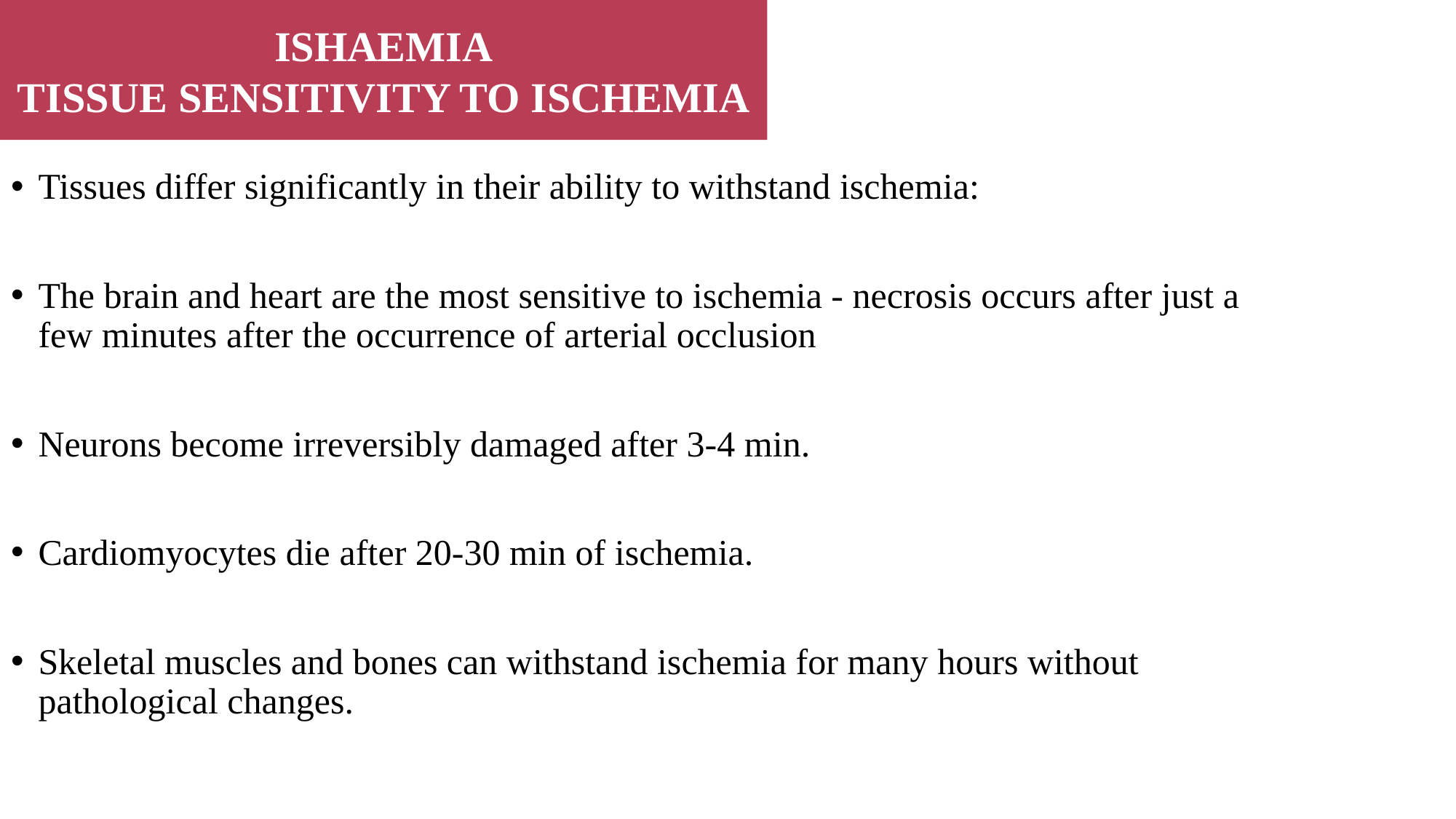

ISHAEMIA
TISSUE SENSITIVITY TO ISCHEMIA
Tissues differ significantly in their ability to withstand ischemia:

The brain and heart are the most sensitive to ischemia - necrosis occurs after just a few minutes after the occurrence of arterial occlusion

Neurons become irreversibly damaged after 3-4 min.

Cardiomyocytes die after 20-30 min of ischemia.

Skeletal muscles and bones can withstand ischemia for many hours without pathological changes.